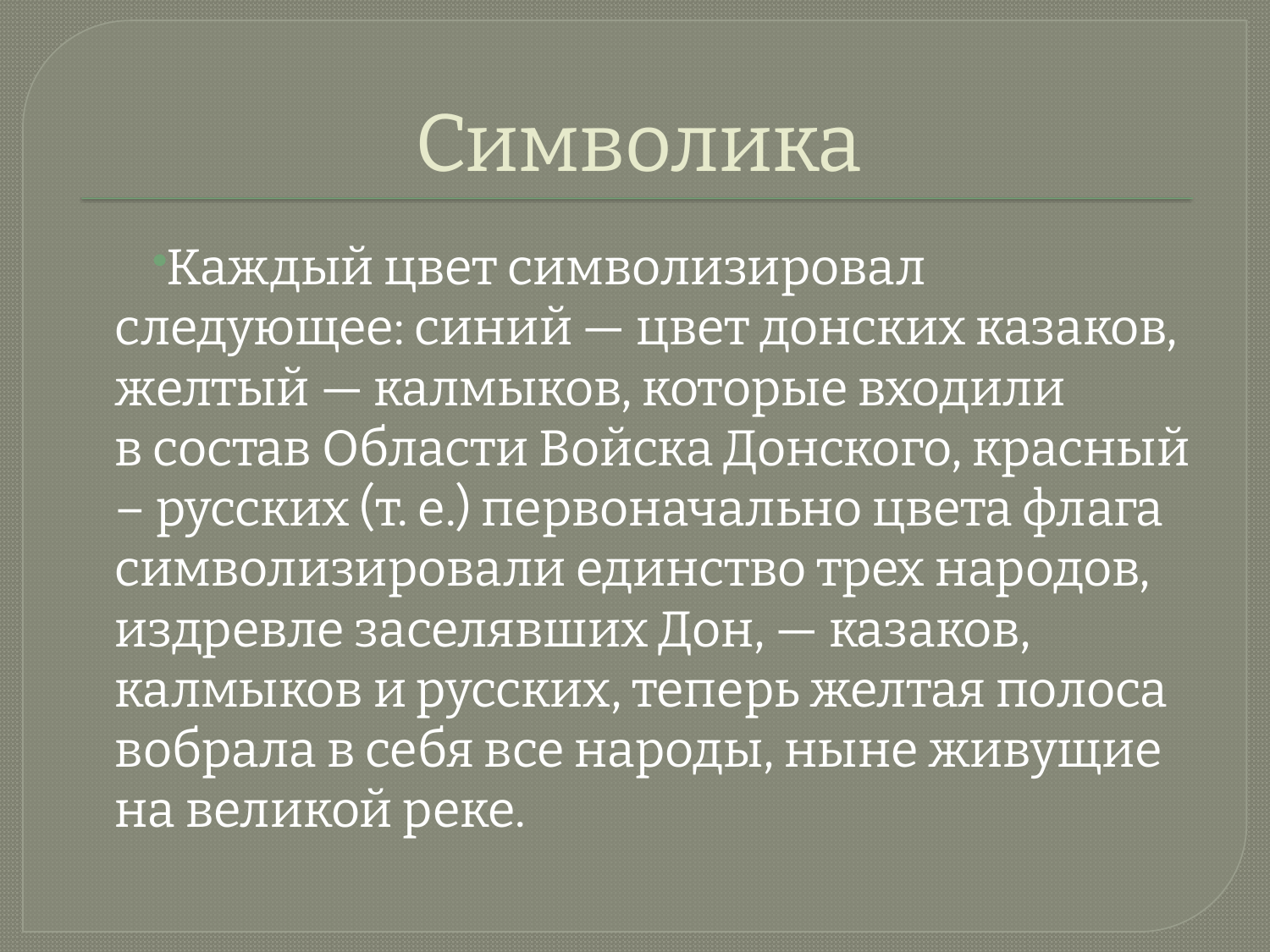

# Символика
Каждый цвет символизировал следующее: синий — цвет донских казаков, желтый — калмыков, которые входили в состав Области Войска Донского, красный – русских (т. е.) первоначально цвета флага символизировали единство трех народов, издревле заселявших Дон, — казаков, калмыков и русских, теперь желтая полоса вобрала в себя все народы, ныне живущие на великой реке.